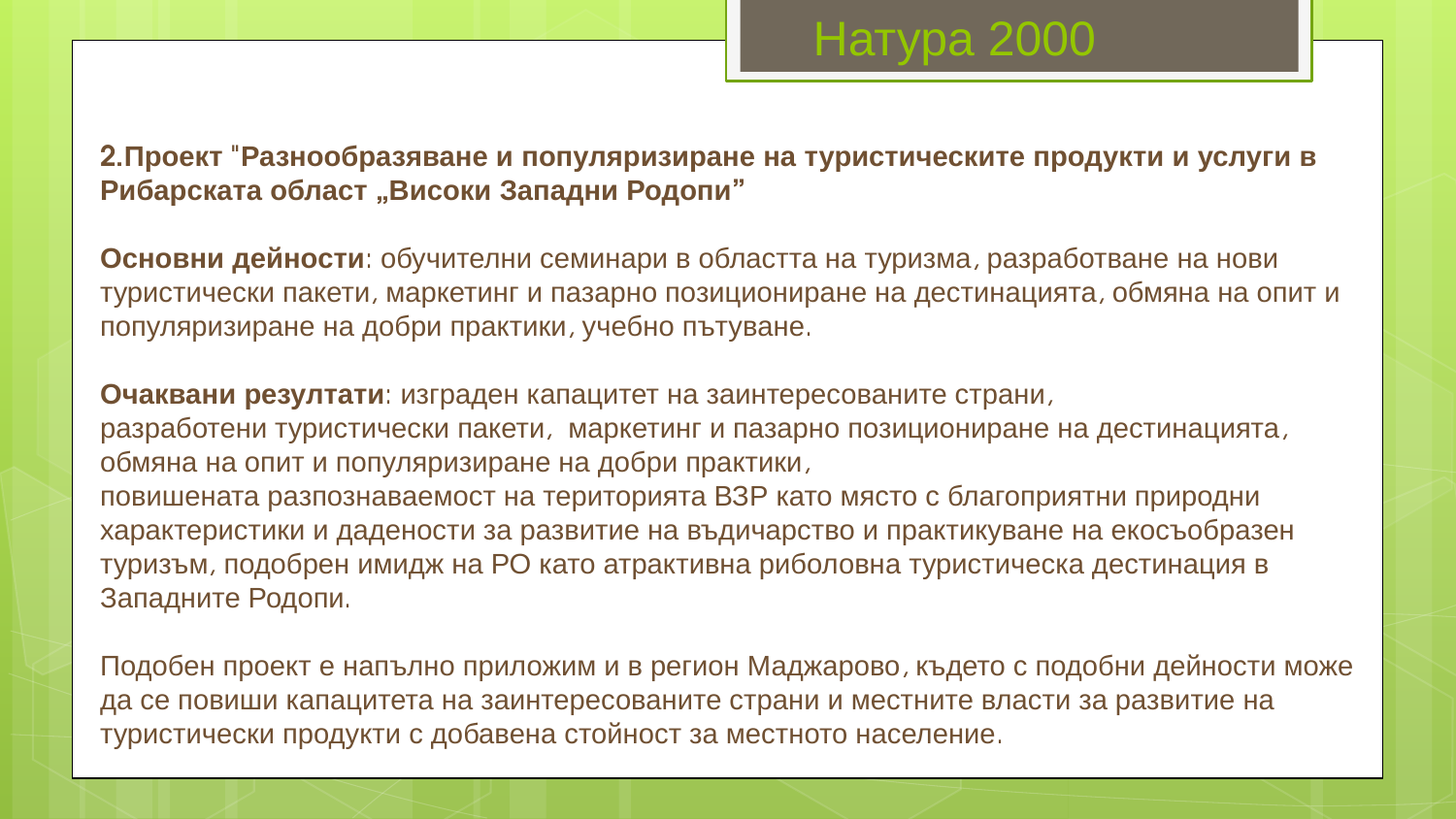

Натура 2000
# 2.Проект "Разнообразяване и популяризиране на туристическите продукти и услуги в Рибарската област „Високи Западни Родопи” Основни дейности: обучителни семинари в областта на туризма, разработване на нови туристически пакети, маркетинг и пазарно позициониране на дестинацията, обмяна на опит и популяризиране на добри практики, учебно пътуване. Очаквани резултати: изграден капацитет на заинтересованите страни, разработени туристически пакети,  маркетинг и пазарно позициониране на дестинацията,  обмяна на опит и популяризиране на добри практики, повишената разпознаваемост на територията ВЗР като място с благоприятни природни характеристики и дадености за развитие на въдичарство и практикуване на екосъобразен туризъм, подобрен имидж на РО като атрактивна риболовна туристическа дестинация в Западните Родопи. Подобен проект е напълно приложим и в регион Маджарово, където с подобни дейности може да се повиши капацитета на заинтересованите страни и местните власти за развитие на туристически продукти с добавена стойност за местното население.